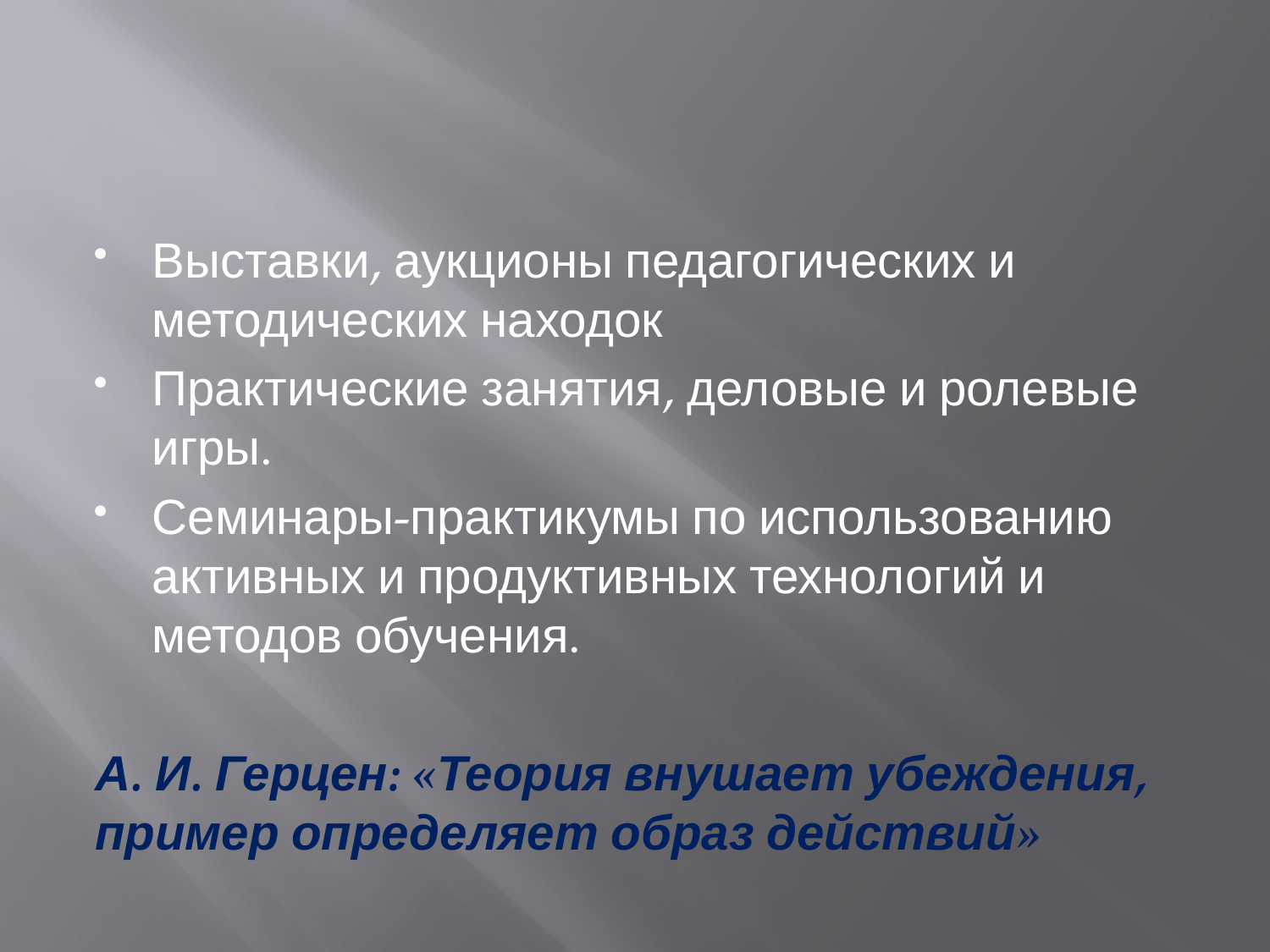

#
Выставки, аукционы педагогических и методических находок
Практические занятия, деловые и ролевые игры.
Семинары-практикумы по использованию активных и продуктивных технологий и методов обучения.

А. И. Герцен: «Теория внушает убеждения, пример определяет образ действий»